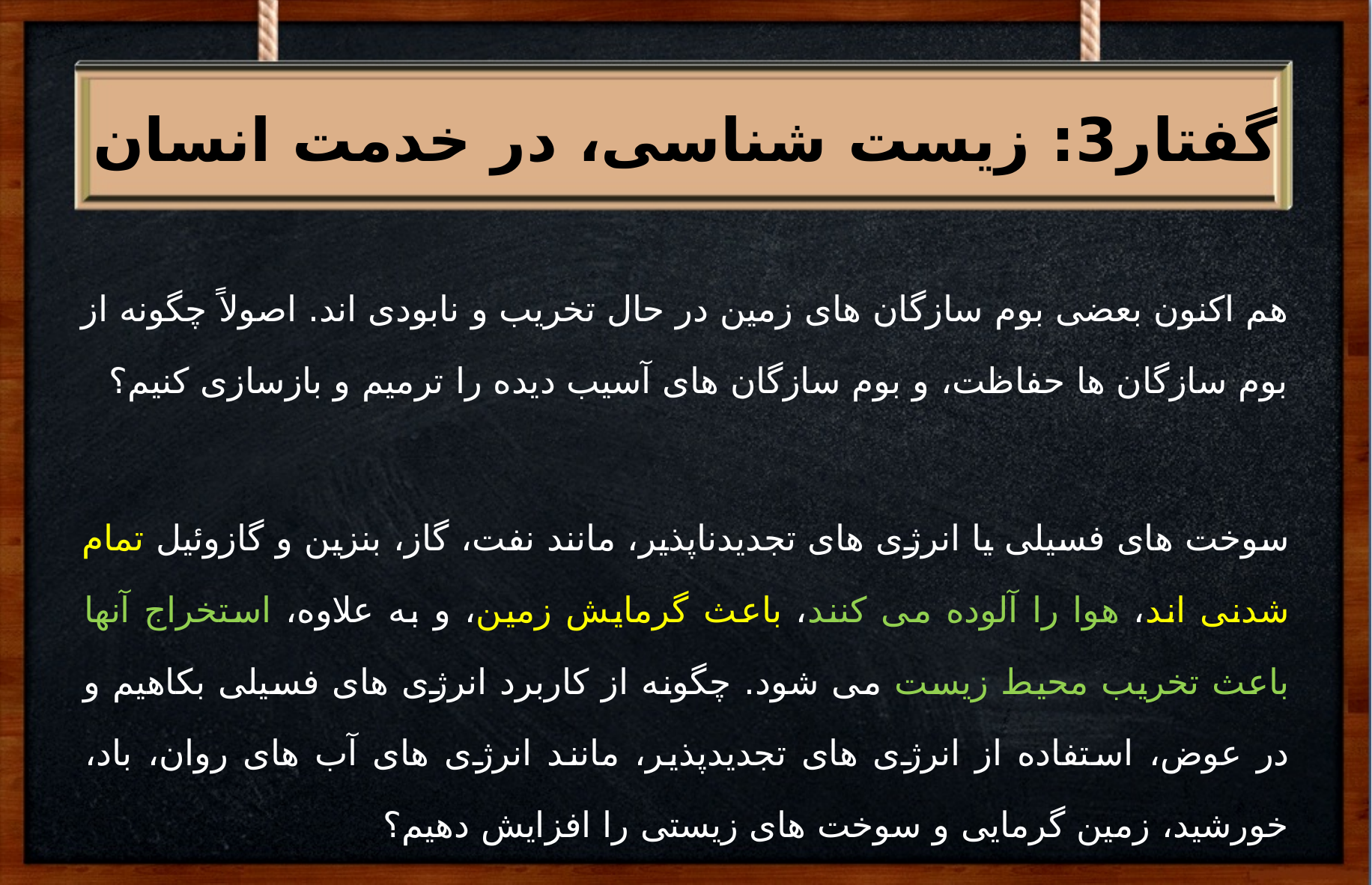

#
گفتار3: زیست شناسی، در خدمت انسان
هم اکنون بعضی بوم سازگان های زمین در حال تخریب و نابودی اند. اصولاً چگونه از بوم سازگان ها حفاظت، و بوم سازگان های آسیب دیده را ترمیم و بازسازی کنیم؟

سوخت های فسیلی یا انرژی های تجدیدناپذیر، مانند نفت، گاز، بنزین و گازوئیل تمام شدنی اند، هوا را آلوده می کنند، باعث گرمایش زمین، و به علاوه، استخراج آنها باعث تخریب محیط زیست می شود. چگونه از کاربرد انرژی های فسیلی بکاهیم و در عوض، استفاده از انرژی های تجدیدپذیر، مانند انرژی های آب های روان، باد، خورشید، زمین گرمایی و سوخت های زیستی را افزایش دهیم؟